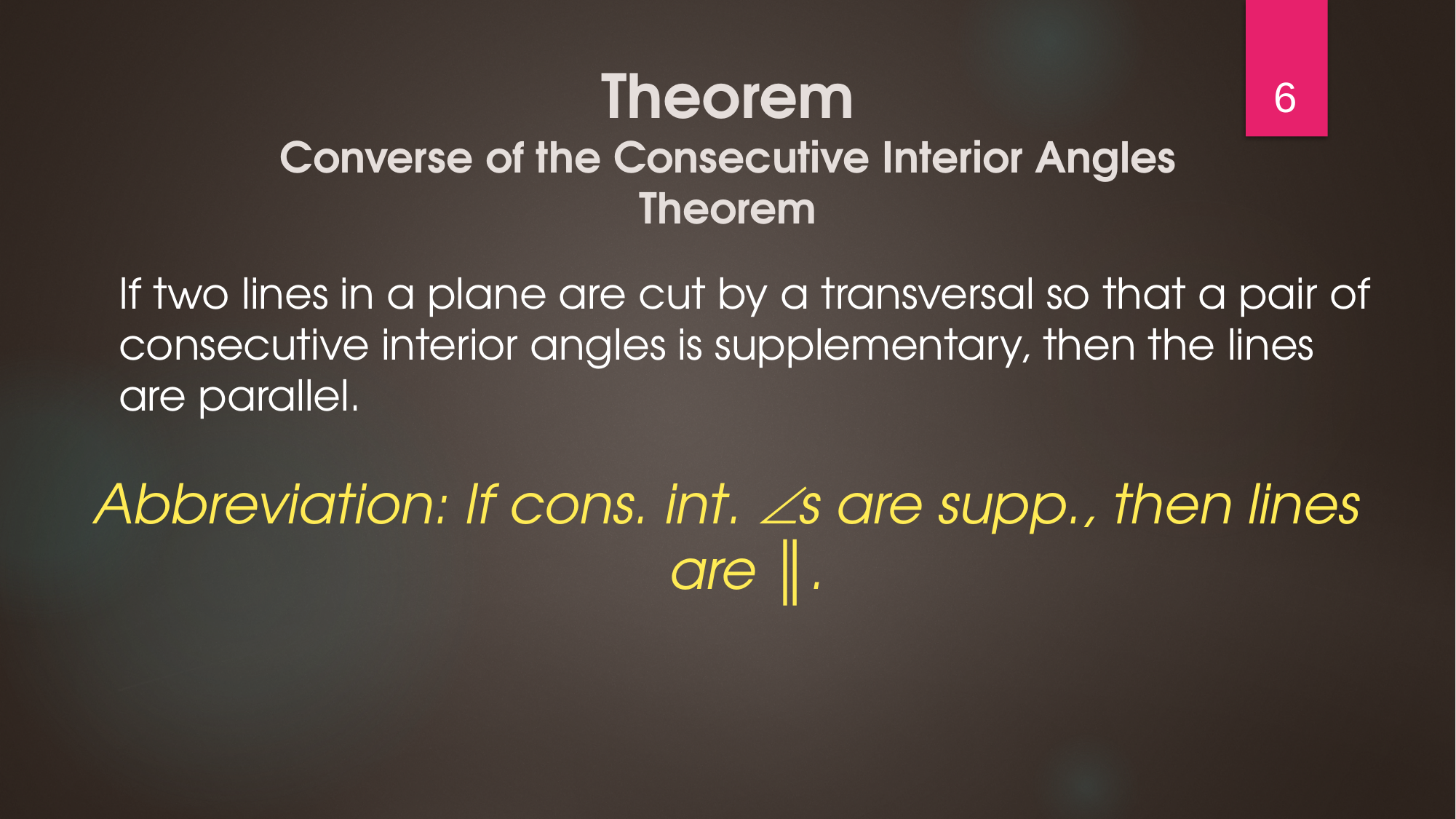

6
# Theorem Converse of the Consecutive Interior Angles Theorem

	If two lines in a plane are cut by a transversal so that a pair of consecutive interior angles is supplementary, then the lines are parallel.

Abbreviation: If cons. int. ∠s are supp., then lines are ║.